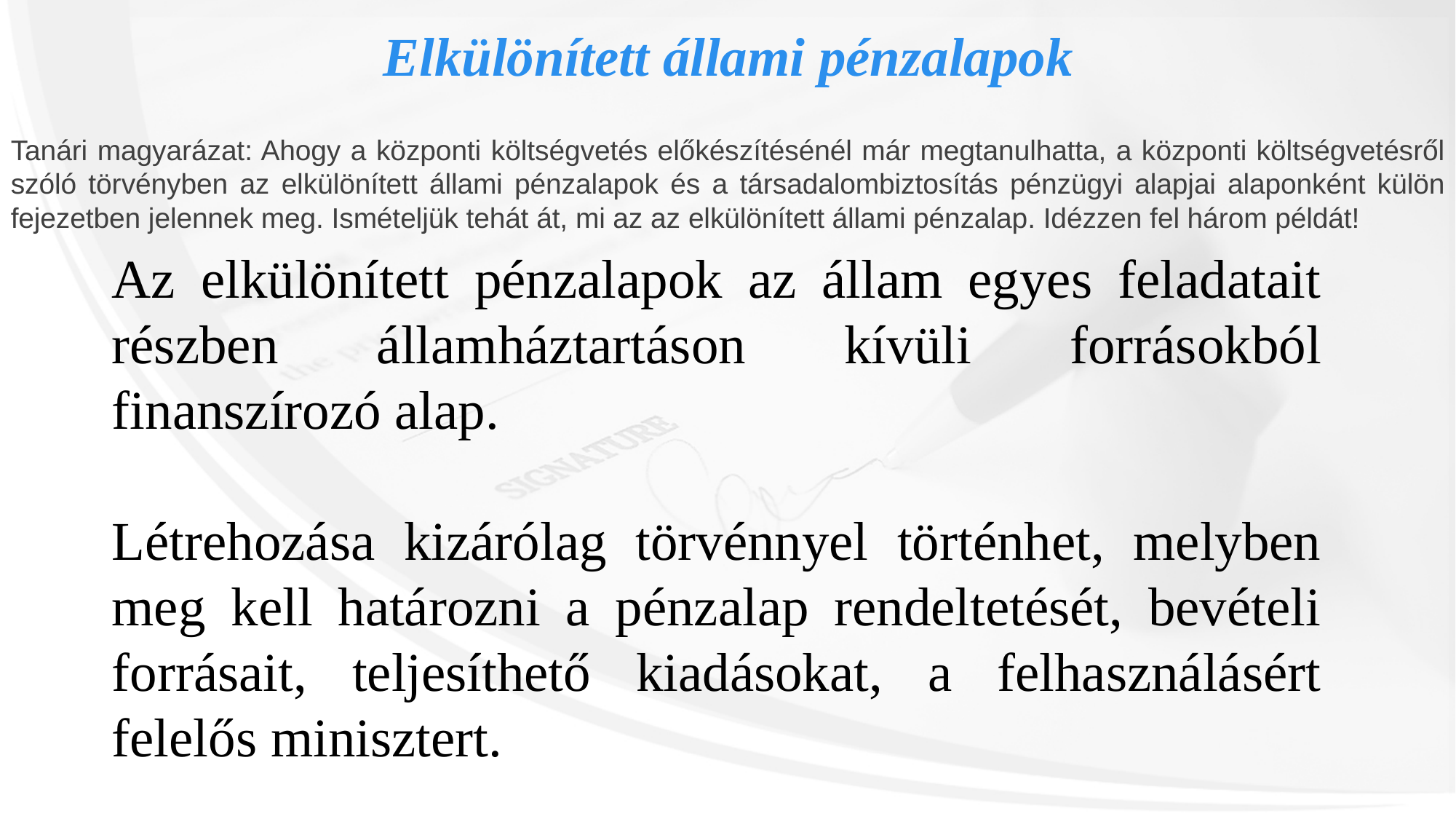

Elkülönített állami pénzalapok

Tanári magyarázat: Ahogy a központi költségvetés előkészítésénél már megtanulhatta, a központi költségvetésről szóló törvényben az elkülönített állami pénzalapok és a társadalombiztosítás pénzügyi alapjai alaponként külön fejezetben jelennek meg. Ismételjük tehát át, mi az az elkülönített állami pénzalap. Idézzen fel három példát!

Az elkülönített pénzalapok az állam egyes feladatait részben államháztartáson kívüli forrásokból finanszírozó alap.

Létrehozása kizárólag törvénnyel történhet, melyben meg kell határozni a pénzalap rendeltetését, bevételi forrásait, teljesíthető kiadásokat, a felhasználásért felelős minisztert.